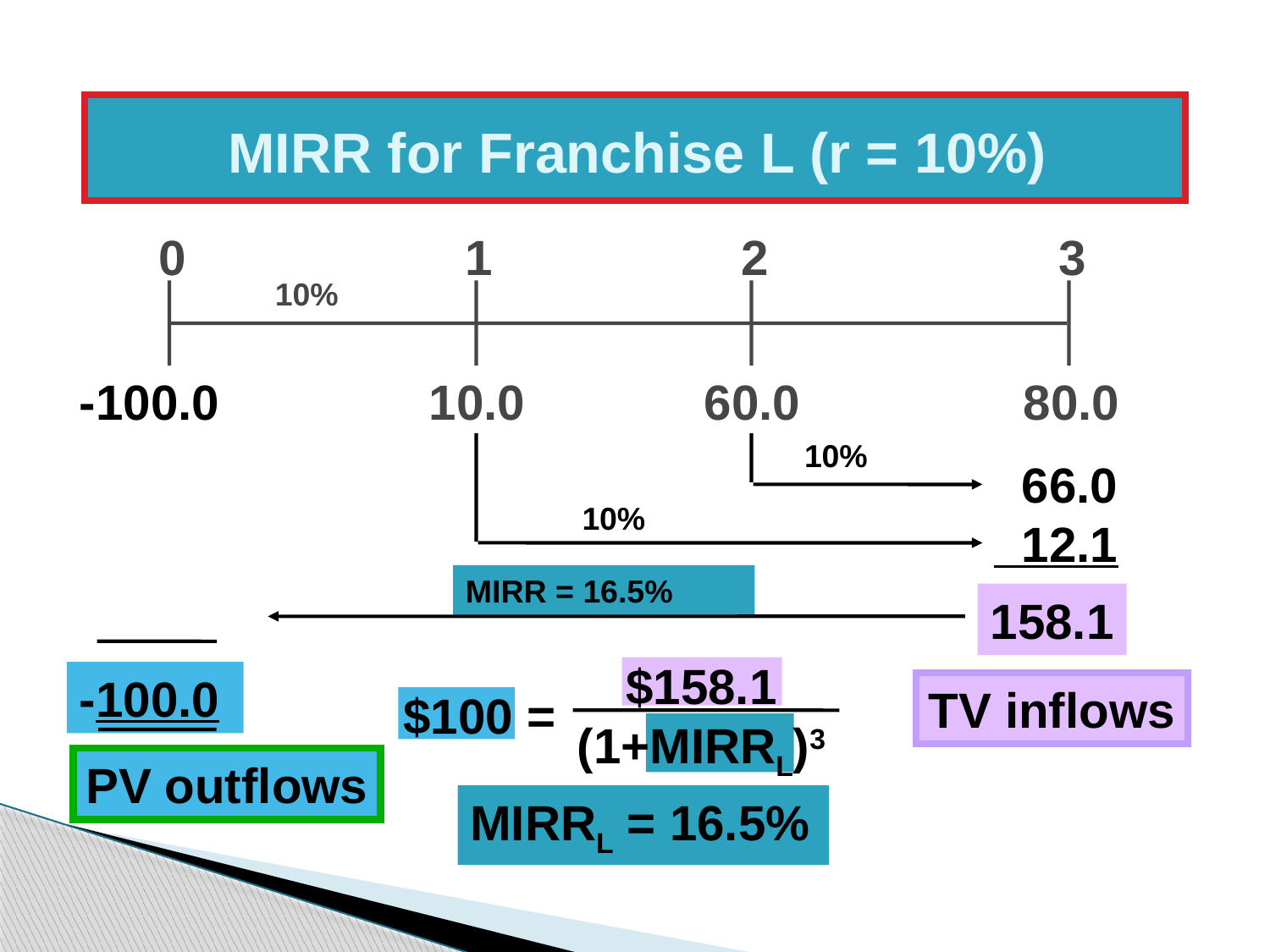

MIRR for Franchise L (r = 10%)
0
1
2
3
10%

-100.0
10.0
60.0
80.0
10%

  66.0
  12.1

10%

MIRR = 16.5%
158.1

$158.1
(1+MIRRL)3

    $100 =

-100.0
TV inflows

PV outflows
MIRRL = 16.5%